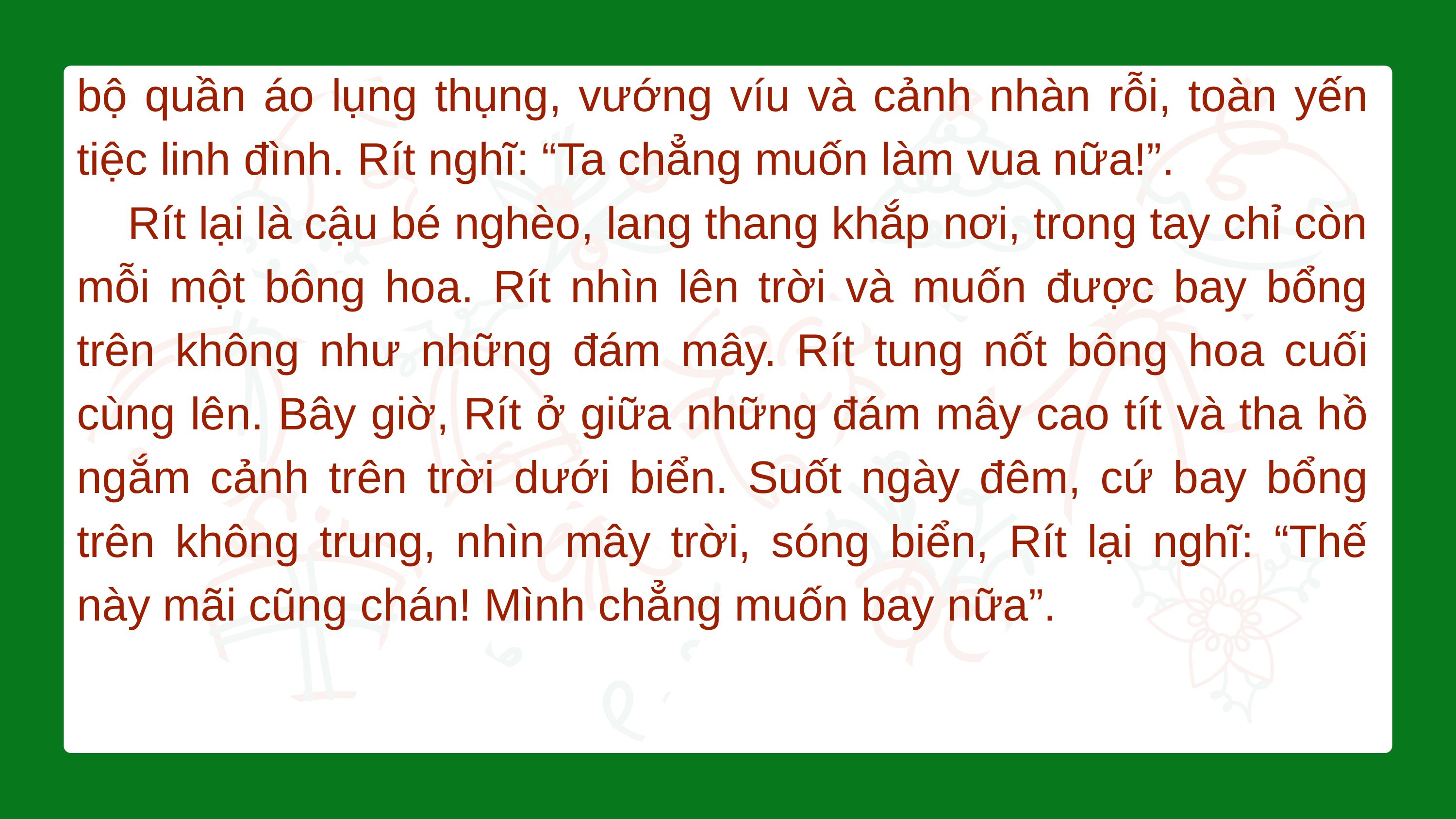

bộ quần áo lụng thụng, vướng víu và cảnh nhàn rỗi, toàn yến tiệc linh đình. Rít nghĩ: “Ta chẳng muốn làm vua nữa!”.
    Rít lại là cậu bé nghèo, lang thang khắp nơi, trong tay chỉ còn mỗi một bông hoa. Rít nhìn lên trời và muốn được bay bổng trên không như những đám mây. Rít tung nốt bông hoa cuối cùng lên. Bây giờ, Rít ở giữa những đám mây cao tít và tha hồ ngắm cảnh trên trời dưới biển. Suốt ngày đêm, cứ bay bổng trên không trung, nhìn mây trời, sóng biển, Rít lại nghĩ: “Thế này mãi cũng chán! Mình chẳng muốn bay nữa”.